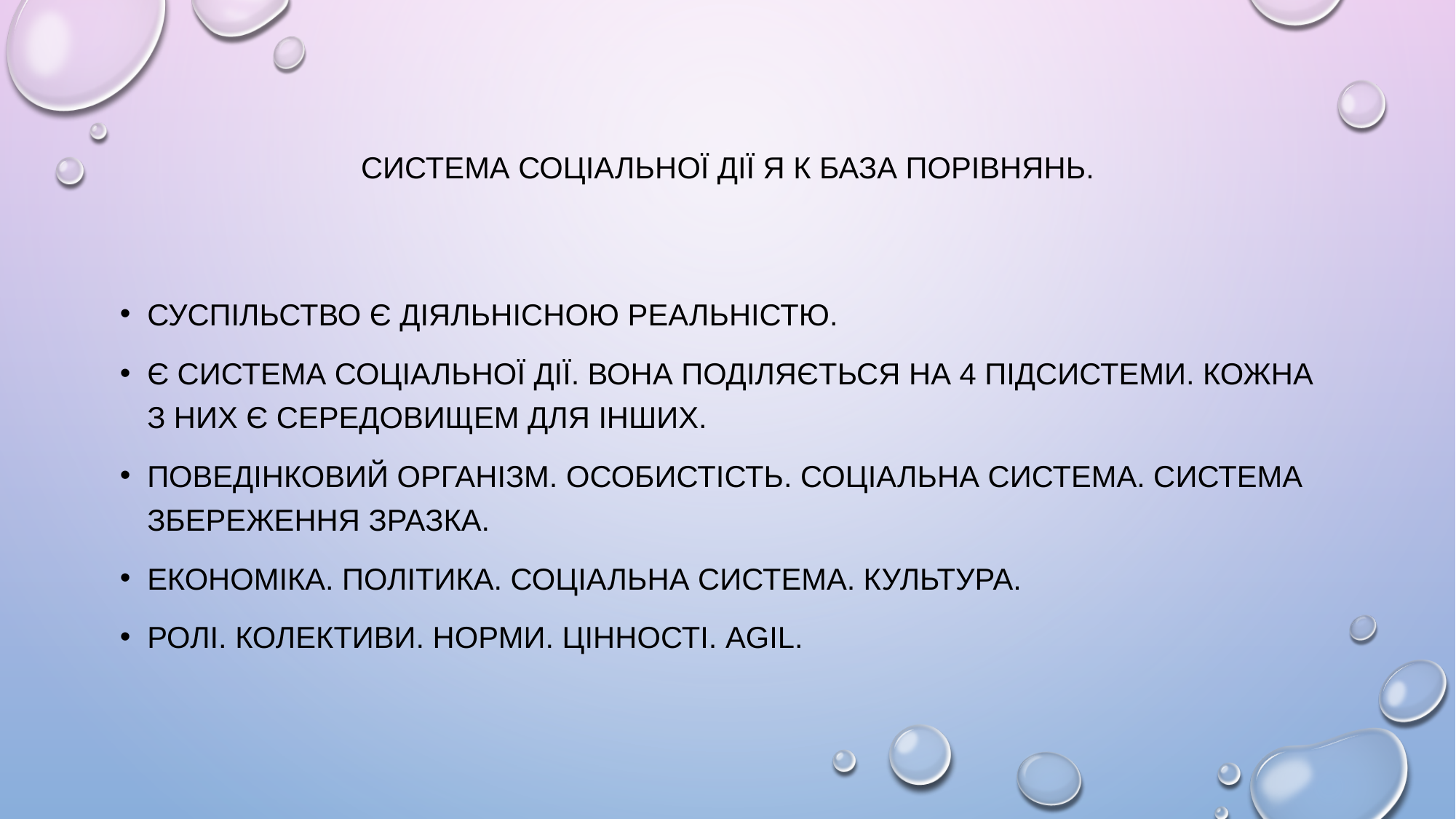

# система соціальної дії я к база порівнянь.
Суспільство є діяльнісною реальністю.
Є система соціальної дії. Вона поділяється на 4 підсистеми. Кожна з них є середовищем для інших.
Поведінковий організм. Особистість. Соціальна система. Система збереження зразка.
Економіка. Політика. Соціальна система. Культура.
Ролі. Колективи. Норми. Цінності. AGIL.